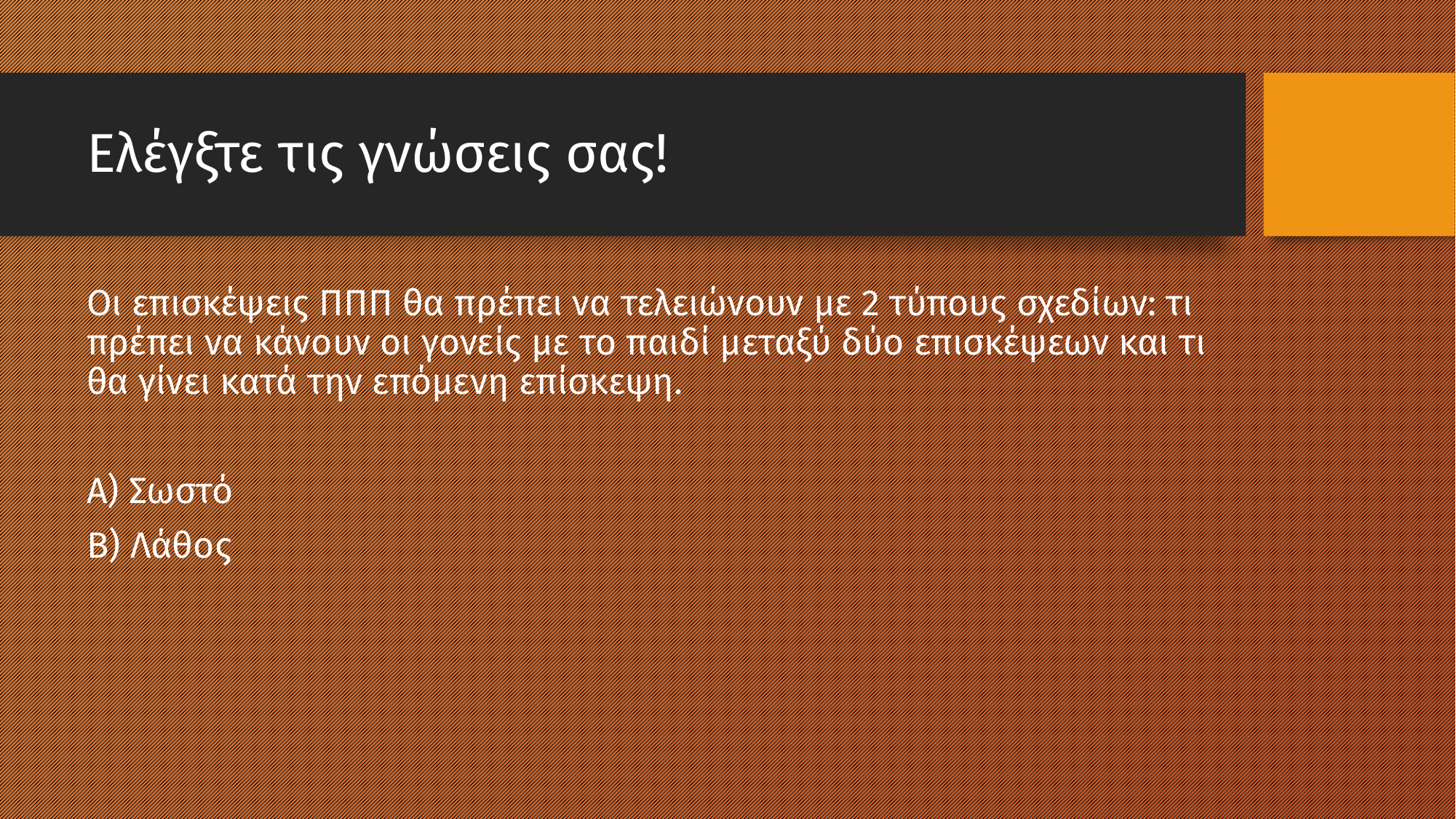

# Ελέγξτε τις γνώσεις σας!
Οι επισκέψεις ΠΠΠ θα πρέπει να τελειώνουν με 2 τύπους σχεδίων: τι πρέπει να κάνουν οι γονείς με το παιδί μεταξύ δύο επισκέψεων και τι θα γίνει κατά την επόμενη επίσκεψη.

Α) Σωστό
Β) Λάθος